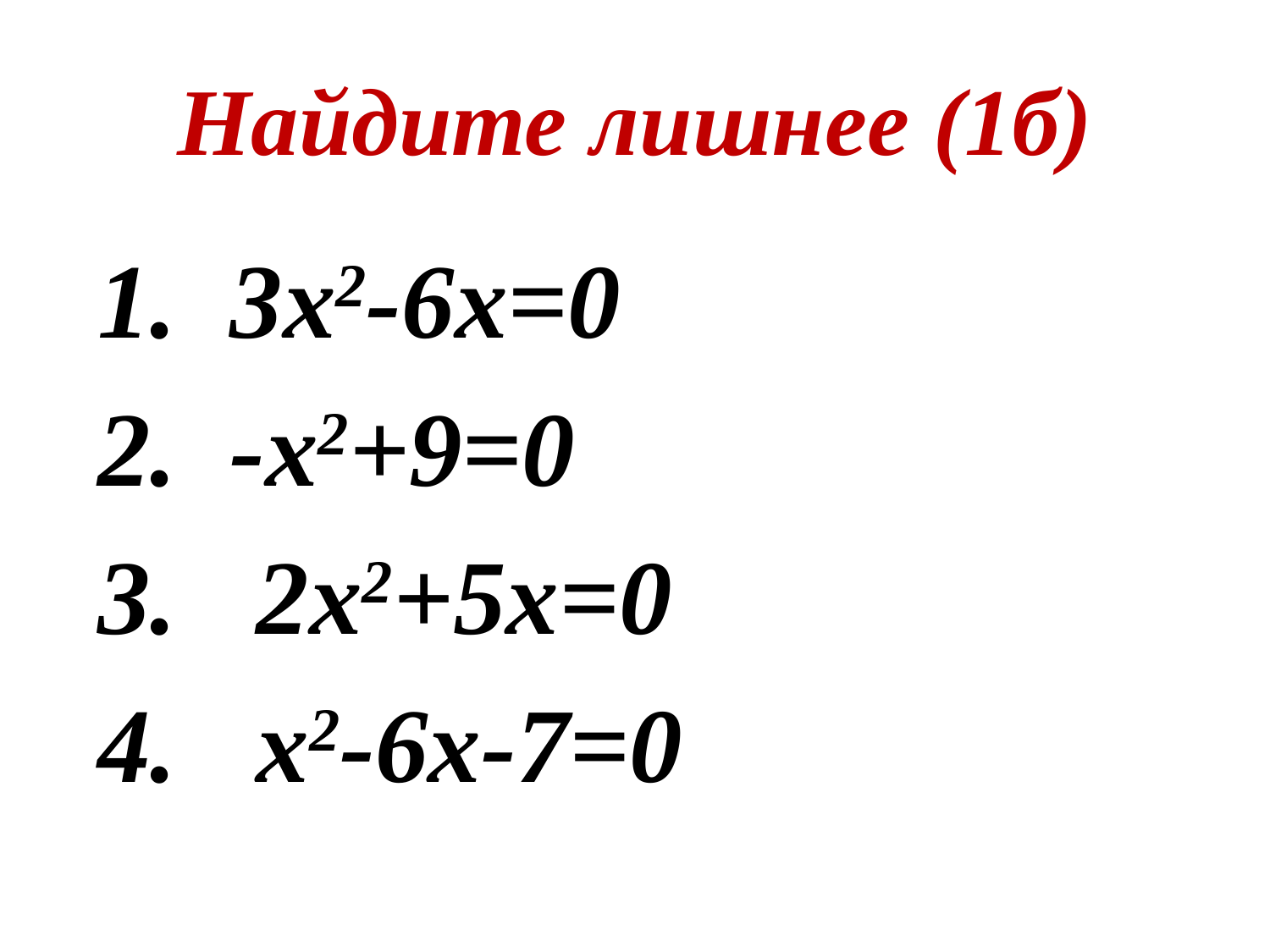

# Найдите лишнее (1б)
1.  3х2-6х=0
2.  -х2+9=0
3.   2х2+5х=0
4.   х2-6х-7=0